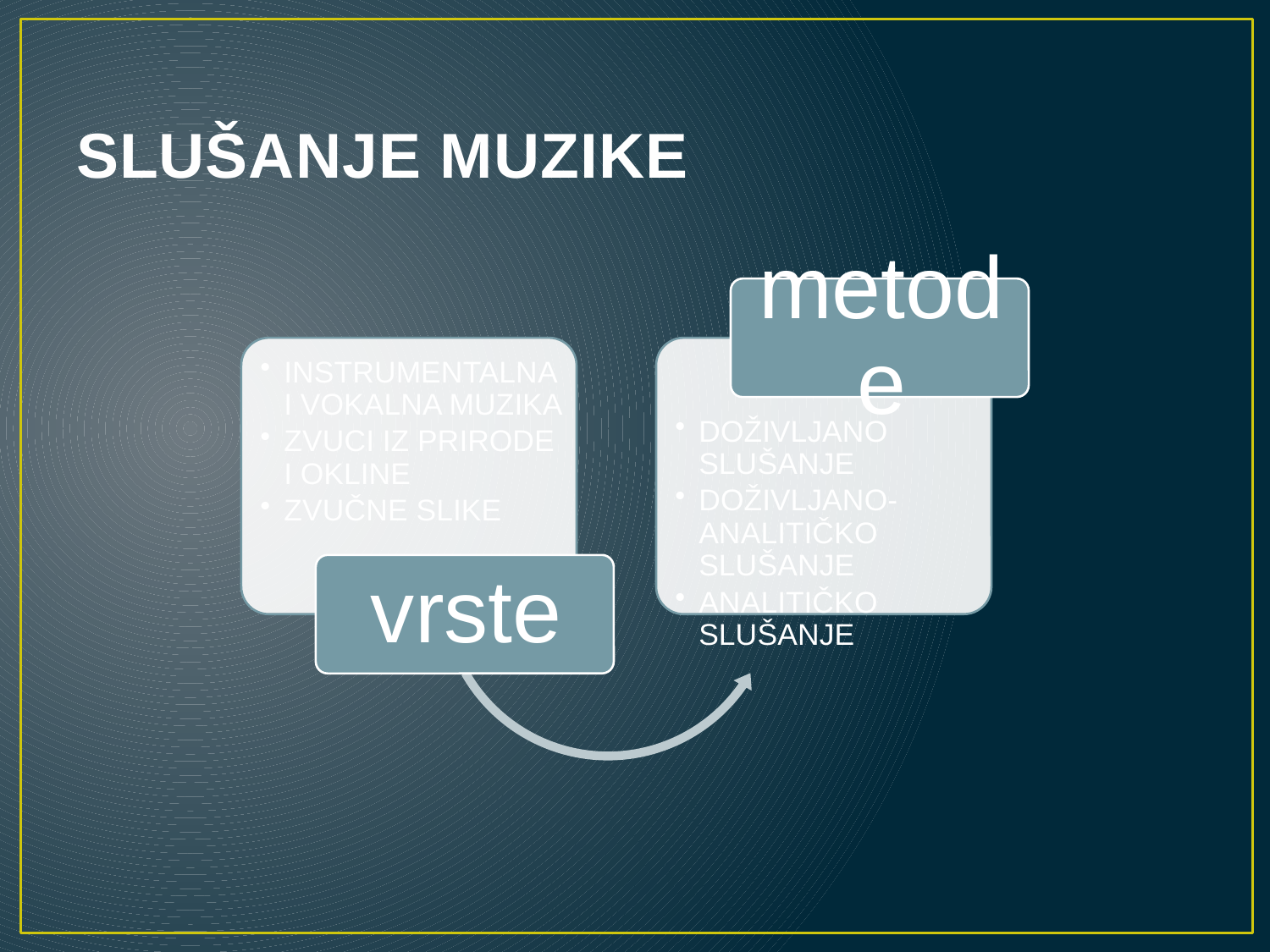

# SLUŠANJE MUZIKE
INSTRUMENTALNA I VOKALNA MUZIKA
ZVUCI IZ PRIRODE I OKLINE
ZVUČNE SLIKE

vrste
DOŽIVLJANO SLUŠANJE
DOŽIVLJANO-ANALITIČKO SLUŠANJE
ANALITIČKO SLUŠANJE
metode